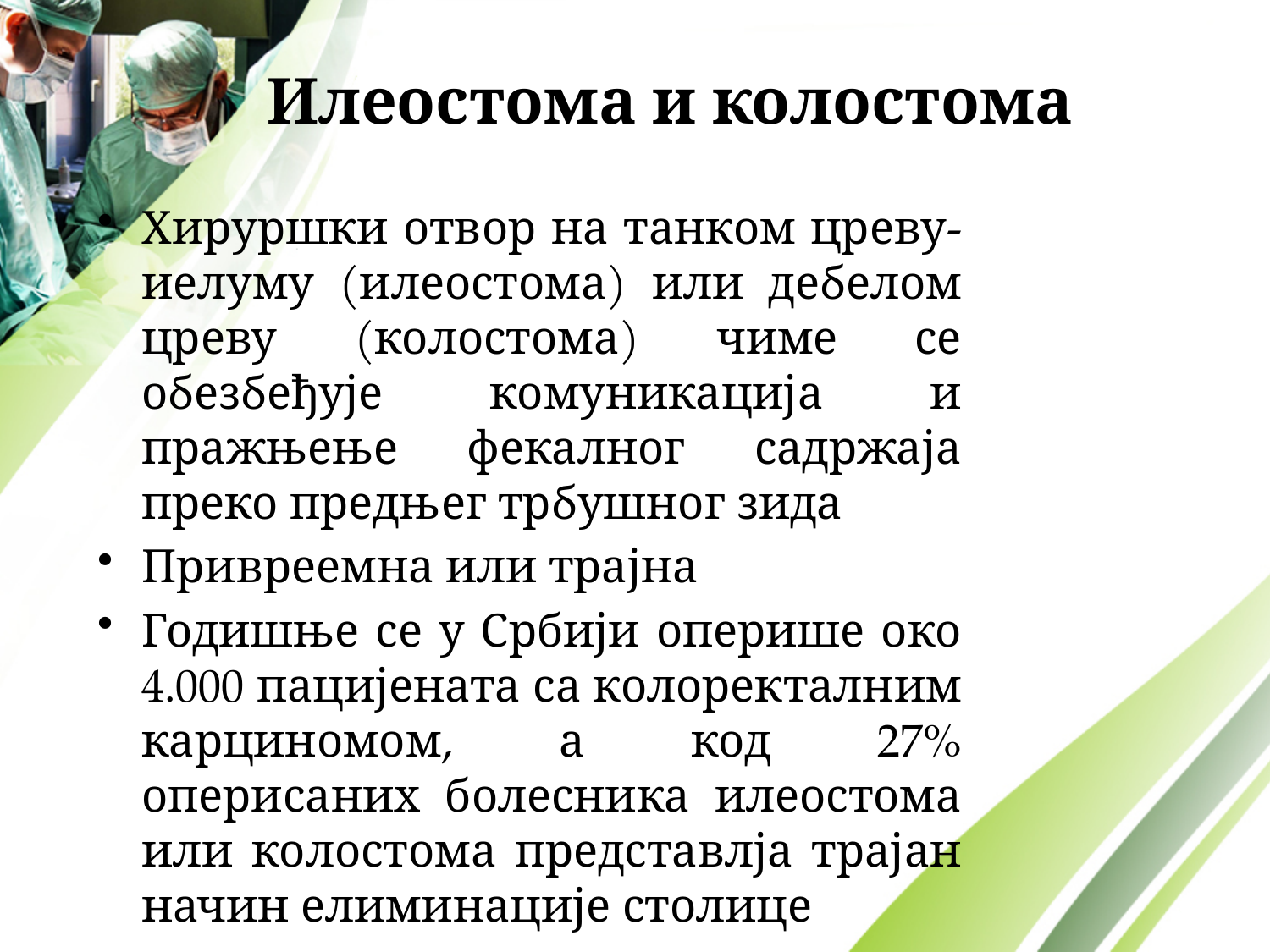

# Илеостома и колостома
Хируршки отвор на танком цреву- иелуму (илеостома) или дебелом цреву (колостома) чиме се обезбеђује комуникација и пражњење фекалног садржаја преко предњег трбушног зида
Привреемна или трајна
Годишње се у Србији оперише око 4.000 пацијената са колоректалним карциномом, а код 27% оперисаних болесника илеостома или колостома представлја трајан начин елиминације столице